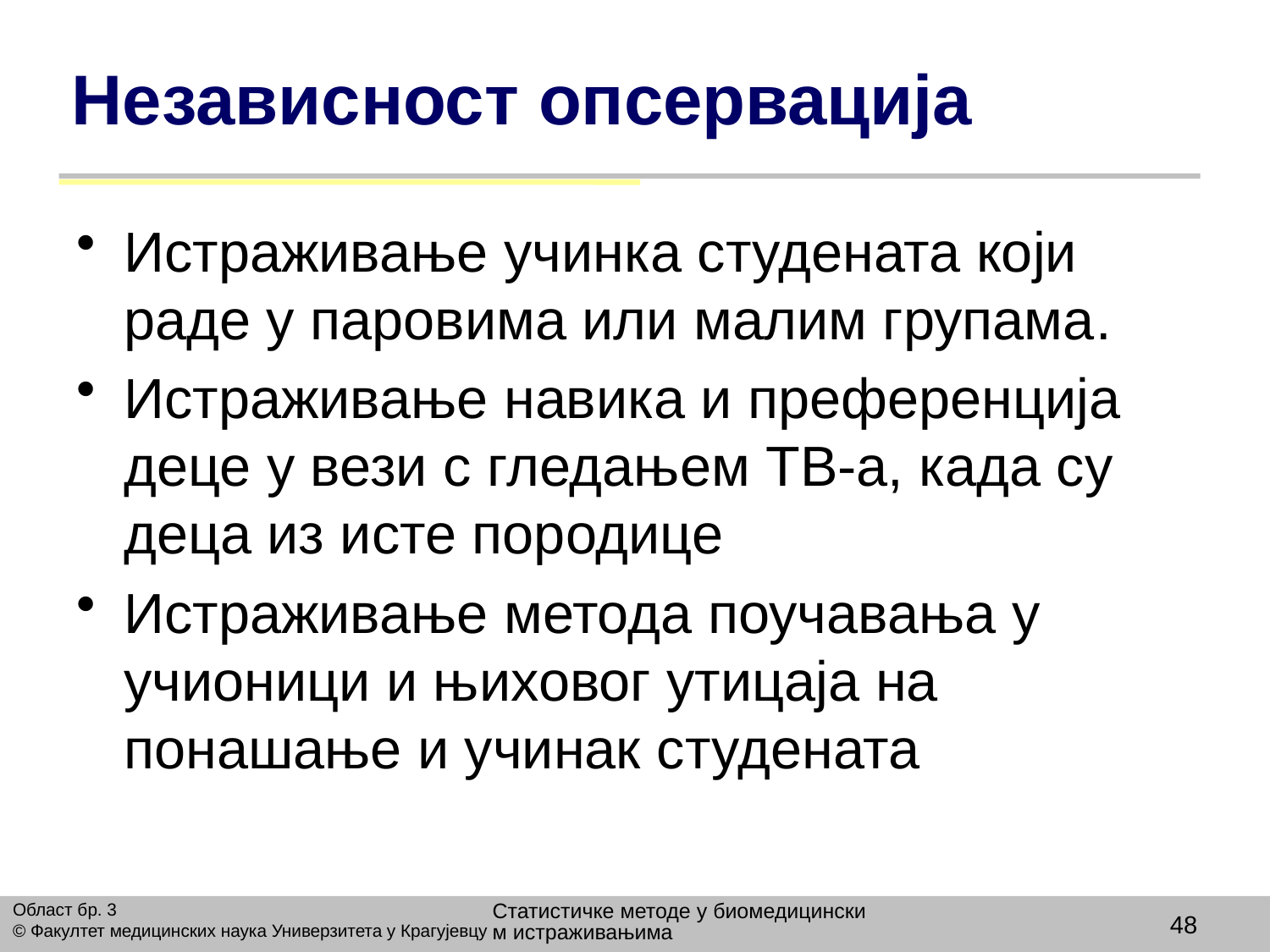

# Независност опсервација
Истраживање учинка студената који раде у паровима или малим групама.
Истраживање навика и преференција деце у вези с гледањем ТВ-а, када су деца из исте породице
Истраживање метода поучавања у учионици и њиховог утицаја на понашање и учинак студената

Статистичке методе у биомедицинским истраживањима
Област бр. 3
© Факултет медицинских наука Универзитета у Крагујевцу
48